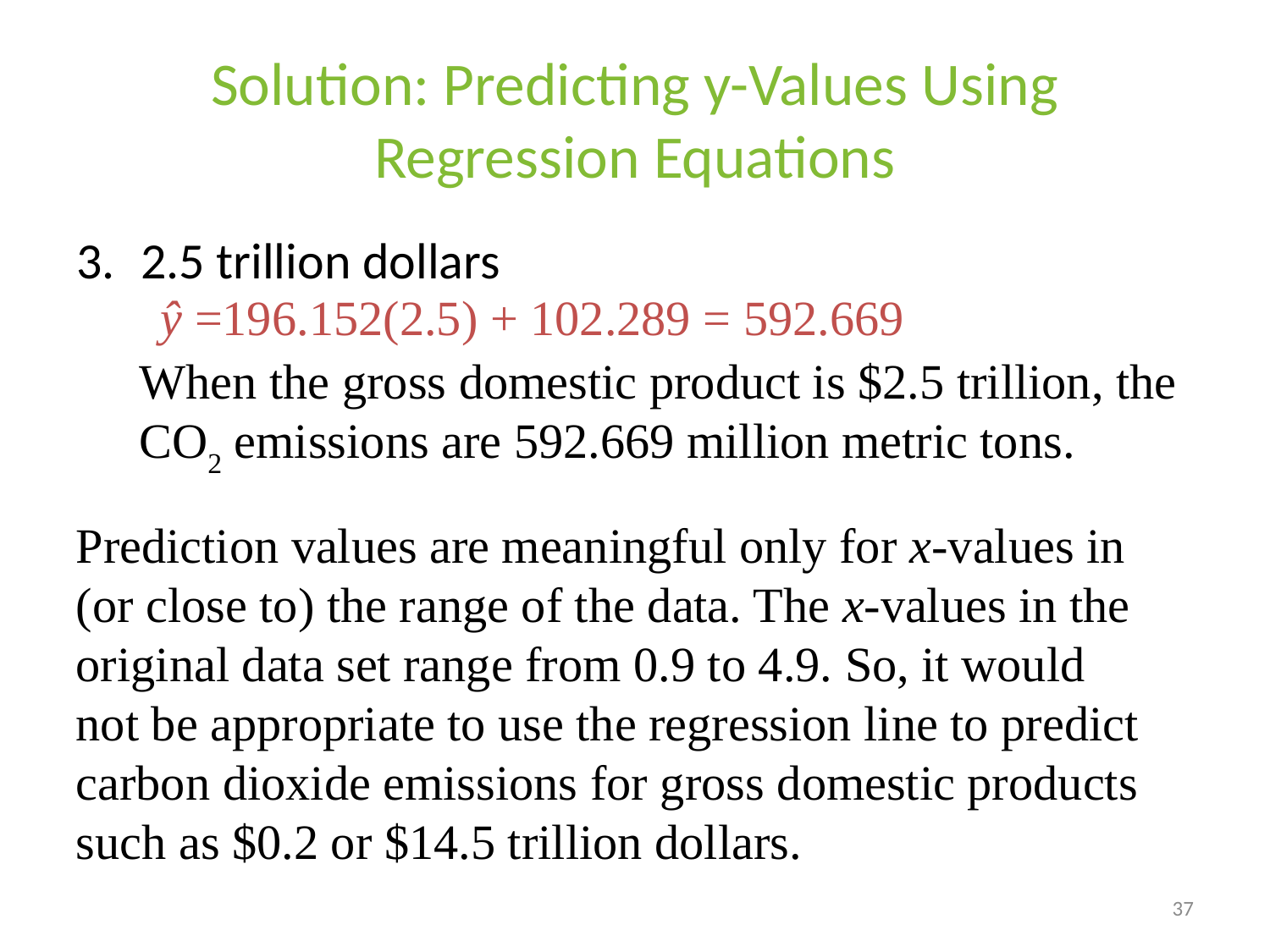

# Solution: Predicting y-Values Using Regression Equations
2.5 trillion dollars
ŷ =196.152(2.5) + 102.289 = 592.669
When the gross domestic product is $2.5 trillion, the CO2 emissions are 592.669 million metric tons.
Prediction values are meaningful only for x-values in (or close to) the range of the data. The x-values in the original data set range from 0.9 to 4.9. So, it would
not be appropriate to use the regression line to predict
carbon dioxide emissions for gross domestic products such as $0.2 or $14.5 trillion dollars.
37